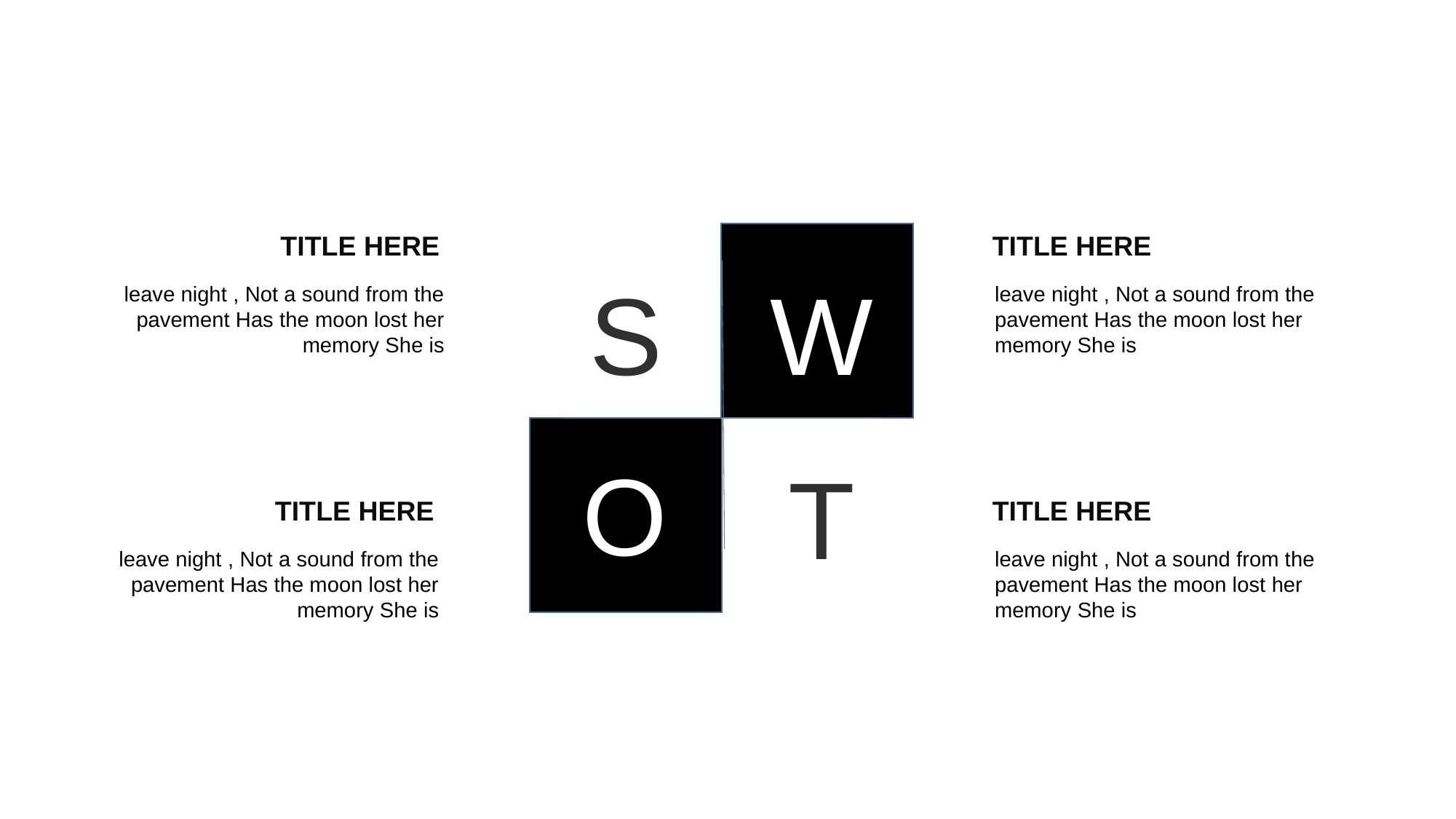

TITLE HERE

TITLE HERE
S
W
leave night , Not a sound from the pavement Has the moon lost her memory She is
leave night , Not a sound from the pavement Has the moon lost her memory She is

O
T
TITLE HERE
TITLE HERE
leave night , Not a sound from the pavement Has the moon lost her memory She is
leave night , Not a sound from the pavement Has the moon lost her memory She is